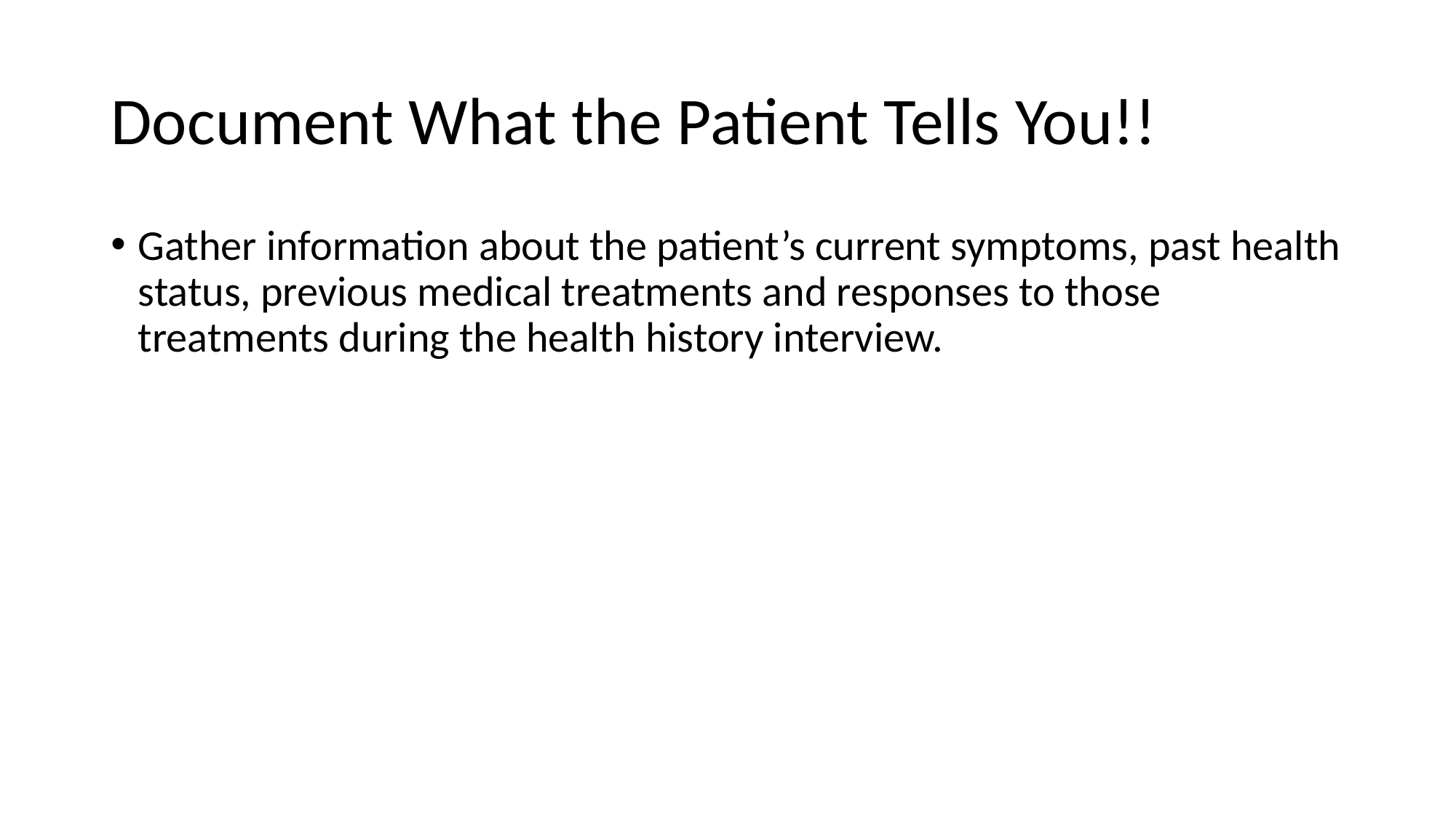

# Document What the Patient Tells You!!
Gather information about the patient’s current symptoms, past health status, previous medical treatments and responses to those treatments during the health history interview.